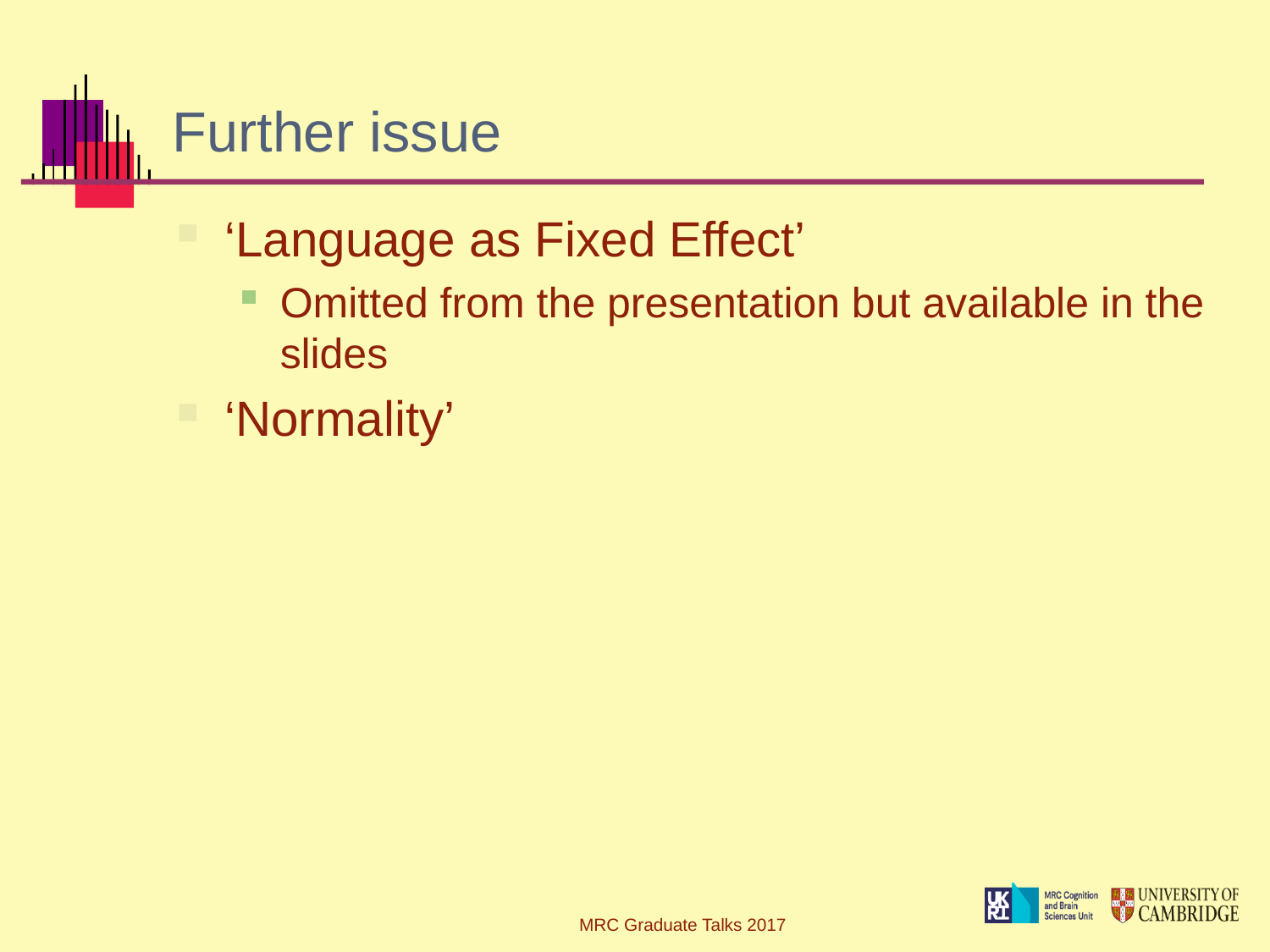

# Further issue
‘Language as Fixed Effect’
Omitted from the presentation but available in the slides
‘Normality’

MRC Graduate Talks 2017